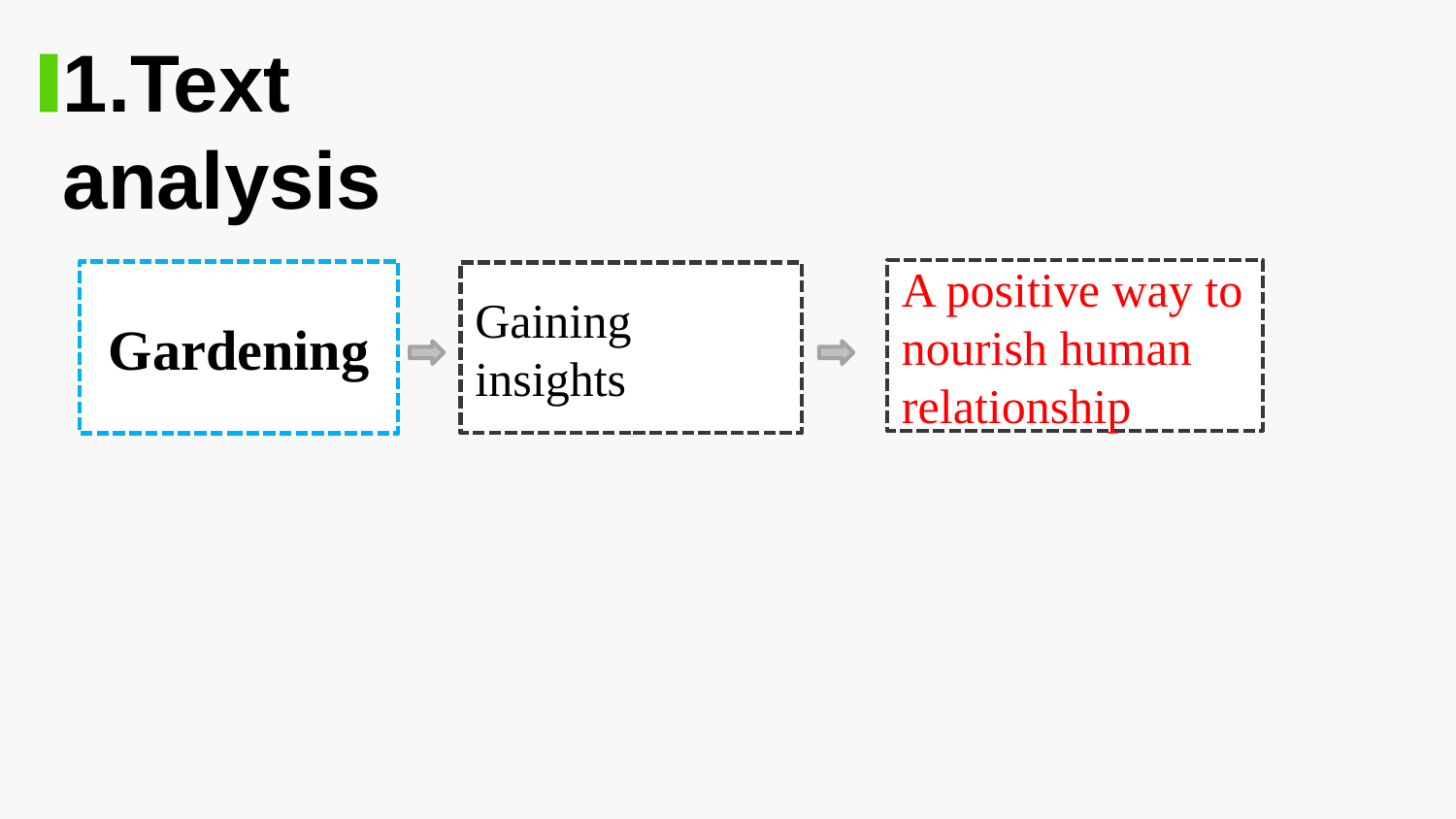

1.Text analysis

A positive way to nourish human relationship
Gardening
Gaining insights